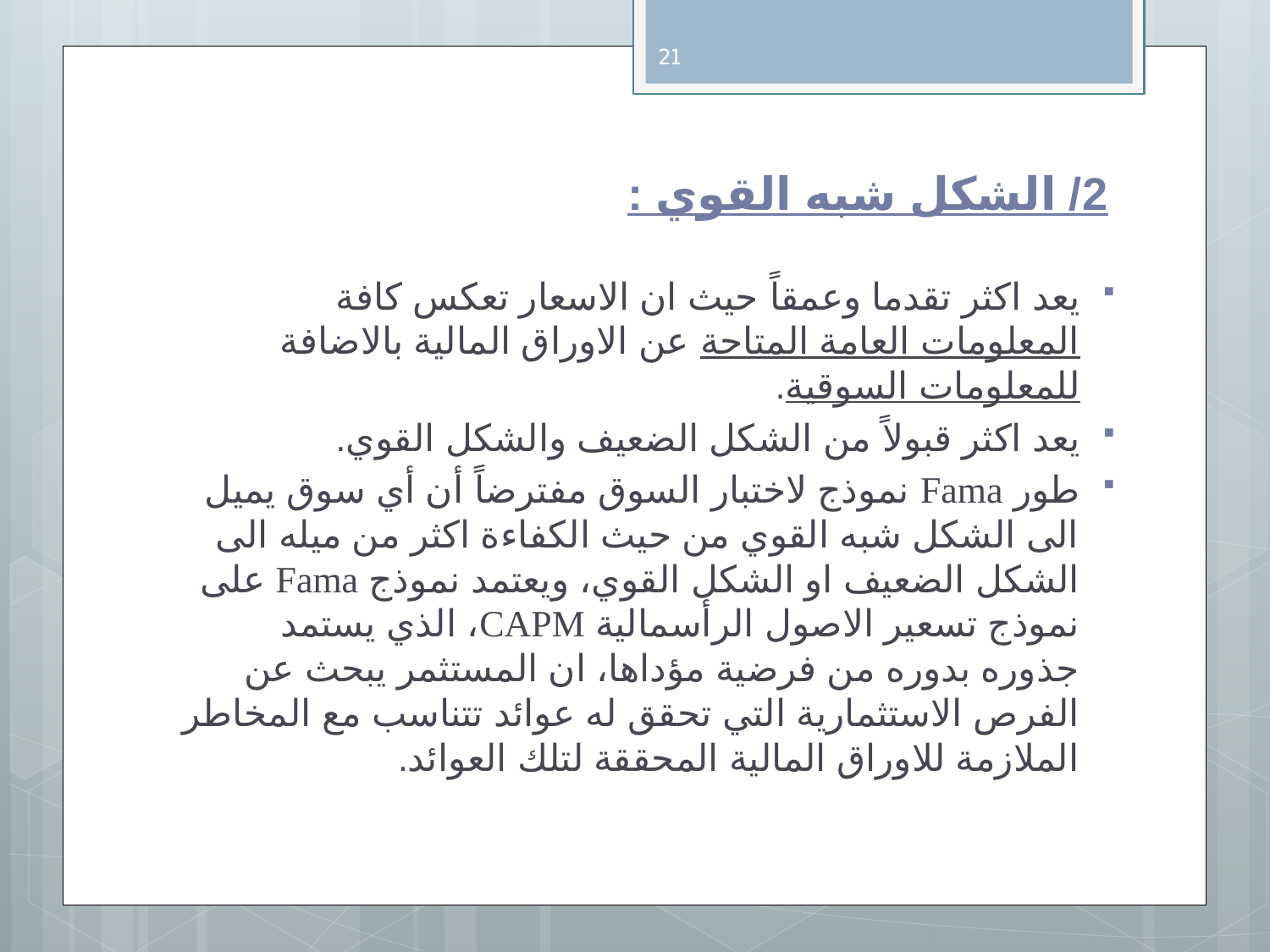

21
# 2/ الشكل شبه القوي :
يعد اكثر تقدما وعمقاً حيث ان الاسعار تعكس كافة المعلومات العامة المتاحة عن الاوراق المالية بالاضافة للمعلومات السوقية.
يعد اكثر قبولاً من الشكل الضعيف والشكل القوي.
طور Fama نموذج لاختبار السوق مفترضاً أن أي سوق يميل الى الشكل شبه القوي من حيث الكفاءة اكثر من ميله الى الشكل الضعيف او الشكل القوي، ويعتمد نموذج Fama على نموذج تسعير الاصول الرأسمالية CAPM، الذي يستمد جذوره بدوره من فرضية مؤداها، ان المستثمر يبحث عن الفرص الاستثمارية التي تحقق له عوائد تتناسب مع المخاطر الملازمة للاوراق المالية المحققة لتلك العوائد.